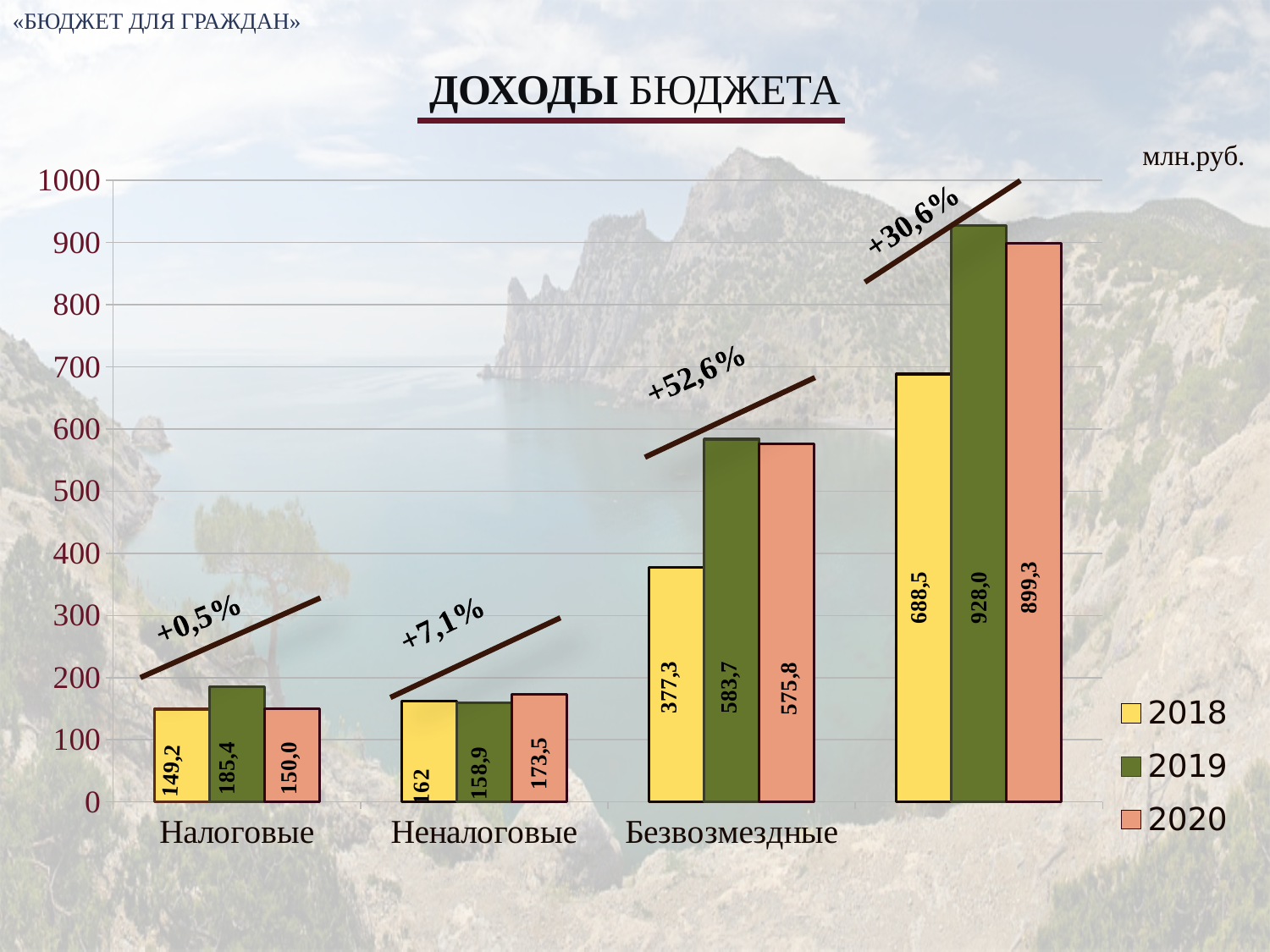

«БЮДЖЕТ ДЛЯ ГРАЖДАН»
ДОХОДЫ БЮДЖЕТА
млн.руб.

### Chart

| Category | 2018 | 2019 | 2020 |
|---|---|---|---|
| Налоговые | 149.2 | 185.4 | 150.0 |
| Неналоговые | 162.0 | 158.9 | 173.5 |
| Безвозмездные | 377.3 | 583.7 | 575.8 |